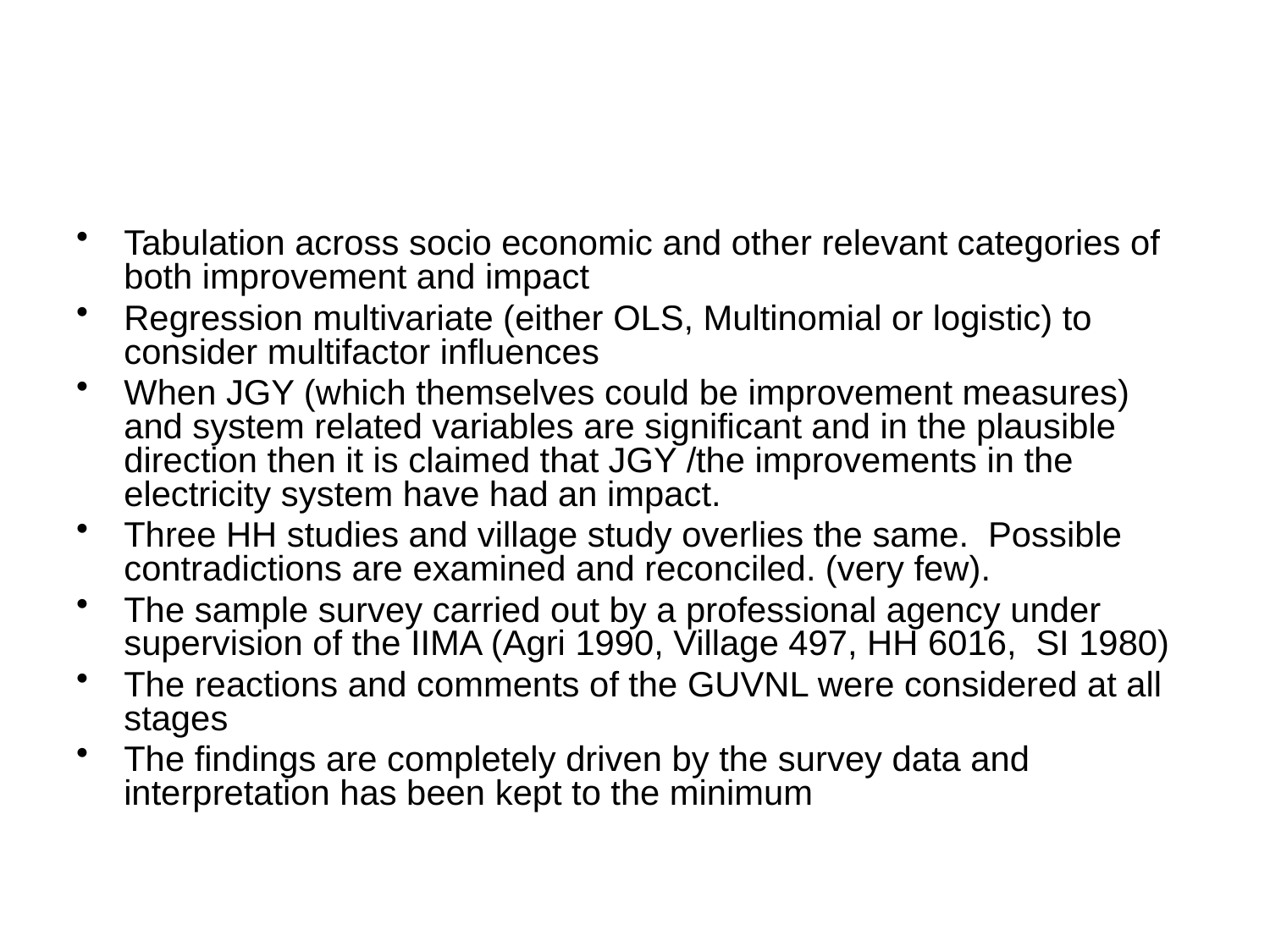

#
Tabulation across socio economic and other relevant categories of both improvement and impact
Regression multivariate (either OLS, Multinomial or logistic) to consider multifactor influences
When JGY (which themselves could be improvement measures) and system related variables are significant and in the plausible direction then it is claimed that JGY /the improvements in the electricity system have had an impact.
Three HH studies and village study overlies the same.  Possible contradictions are examined and reconciled. (very few).
The sample survey carried out by a professional agency under supervision of the IIMA (Agri 1990, Village 497, HH 6016,  SI 1980)
The reactions and comments of the GUVNL were considered at all stages
The findings are completely driven by the survey data and interpretation has been kept to the minimum